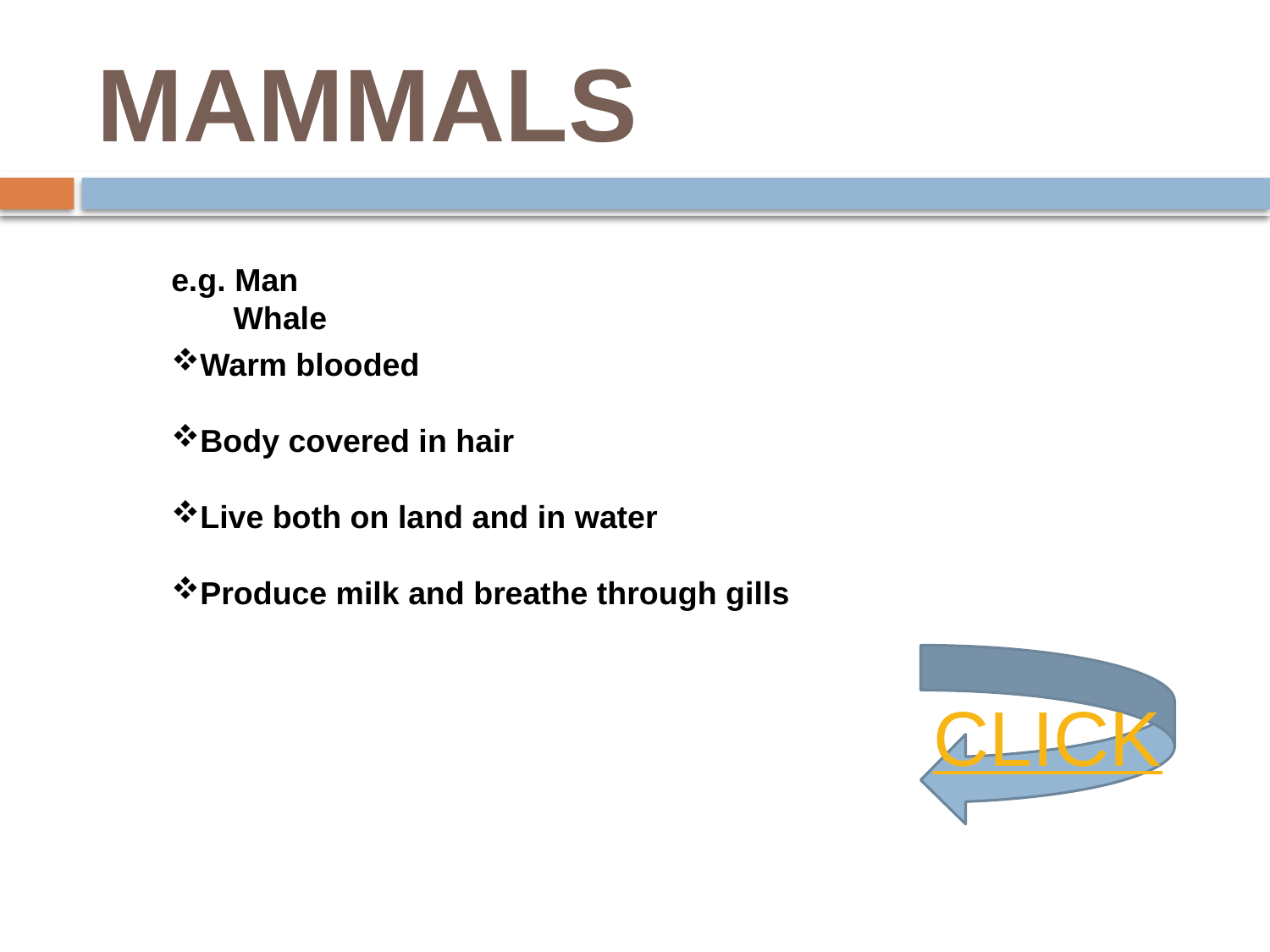

# MAMMALS
e.g. Man
       Whale
Warm blooded

Body covered in hair

Live both on land and in water

Produce milk and breathe through gills
CLICK